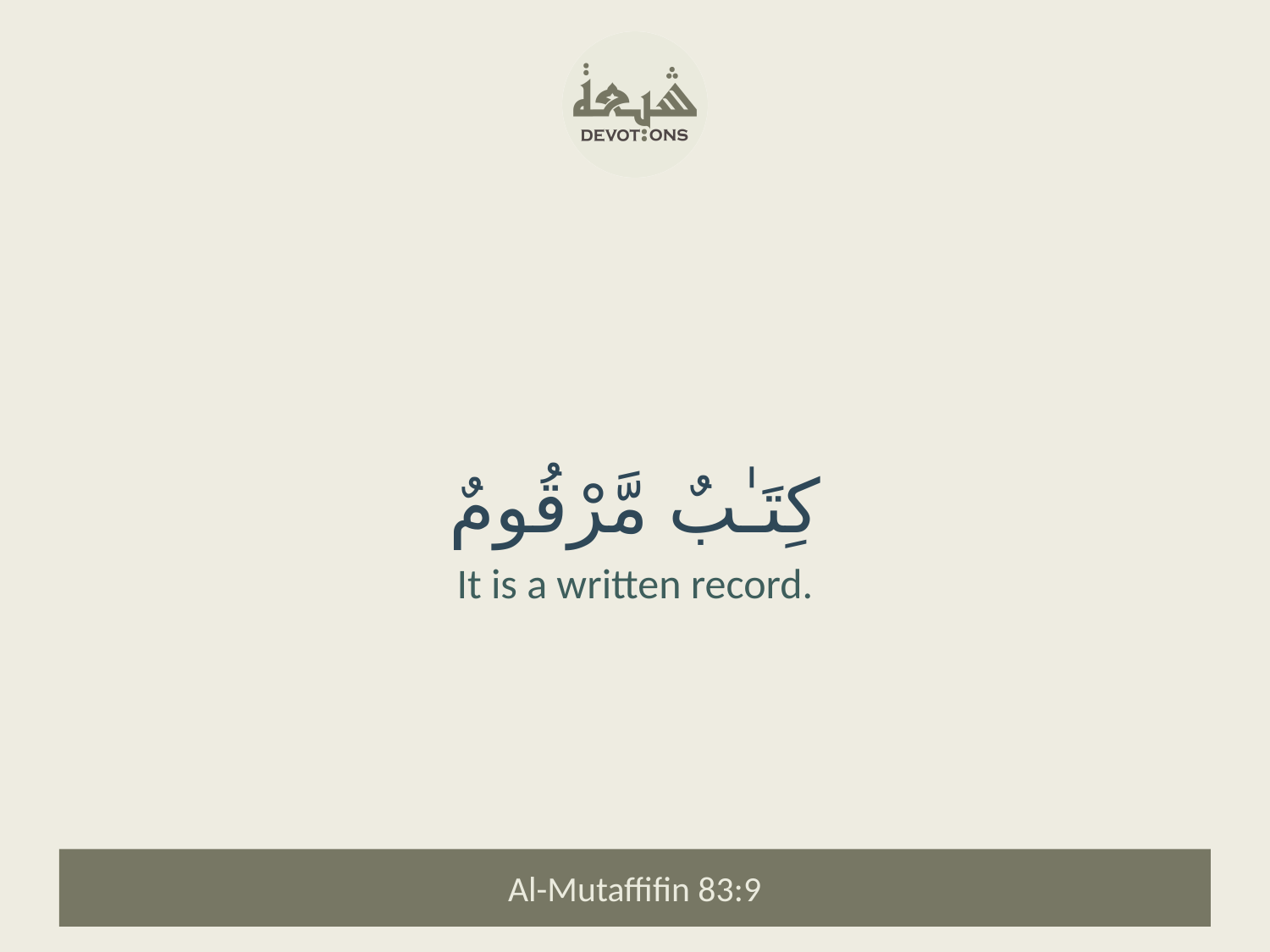

كِتَـٰبٌ مَّرْقُومٌ
It is a written record.
Al-Mutaffifin 83:9